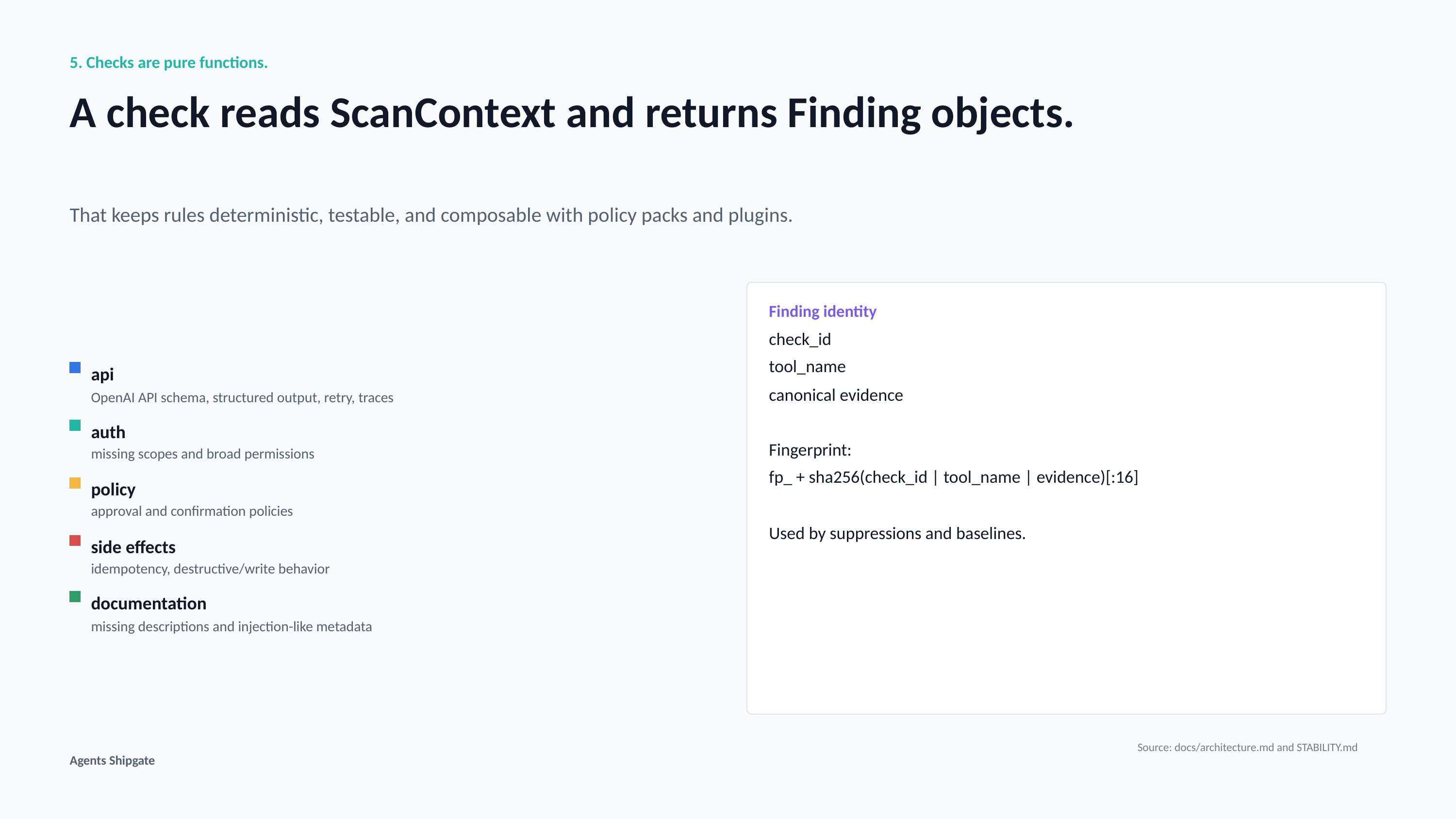

5. Checks are pure functions.
A check reads ScanContext and returns Finding objects.
That keeps rules deterministic, testable, and composable with policy packs and plugins.

Finding identity
check_id
tool_name

api
canonical evidence
OpenAI API schema, structured output, retry, traces

auth
Fingerprint:
missing scopes and broad permissions
fp_ + sha256(check_id | tool_name | evidence)[:16]

policy

approval and confirmation policies
Used by suppressions and baselines.

side effects
idempotency, destructive/write behavior

documentation
missing descriptions and injection-like metadata
Source: docs/architecture.md and STABILITY.md
Agents Shipgate